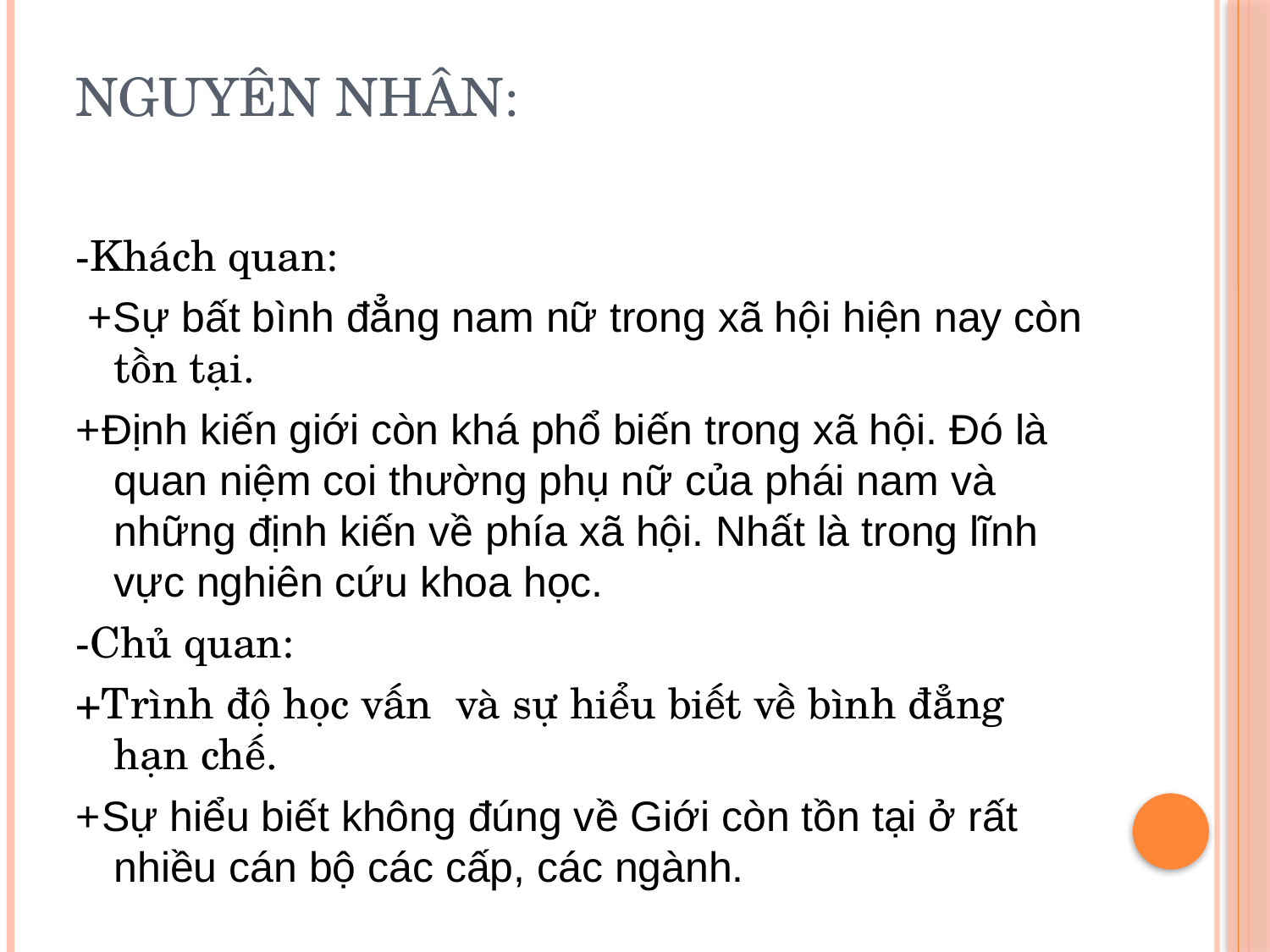

# Nguyên nhân:
-Khách quan:
 +Sự bất bình đẳng nam nữ trong xã hội hiện nay còn tồn tại.
+Ðịnh kiến giới còn khá phổ biến trong xã hội. Ðó là quan niệm coi thường phụ nữ của phái nam và những định kiến về phía xã hội. Nhất là trong lĩnh vực nghiên cứu khoa học.
-Chủ quan:
+Trình độ học vấn  và sự hiểu biết về bình đẳng hạn chế.
+Sự hiểu biết không đúng về Giới còn tồn tại ở rất nhiều cán bộ các cấp, các ngành.